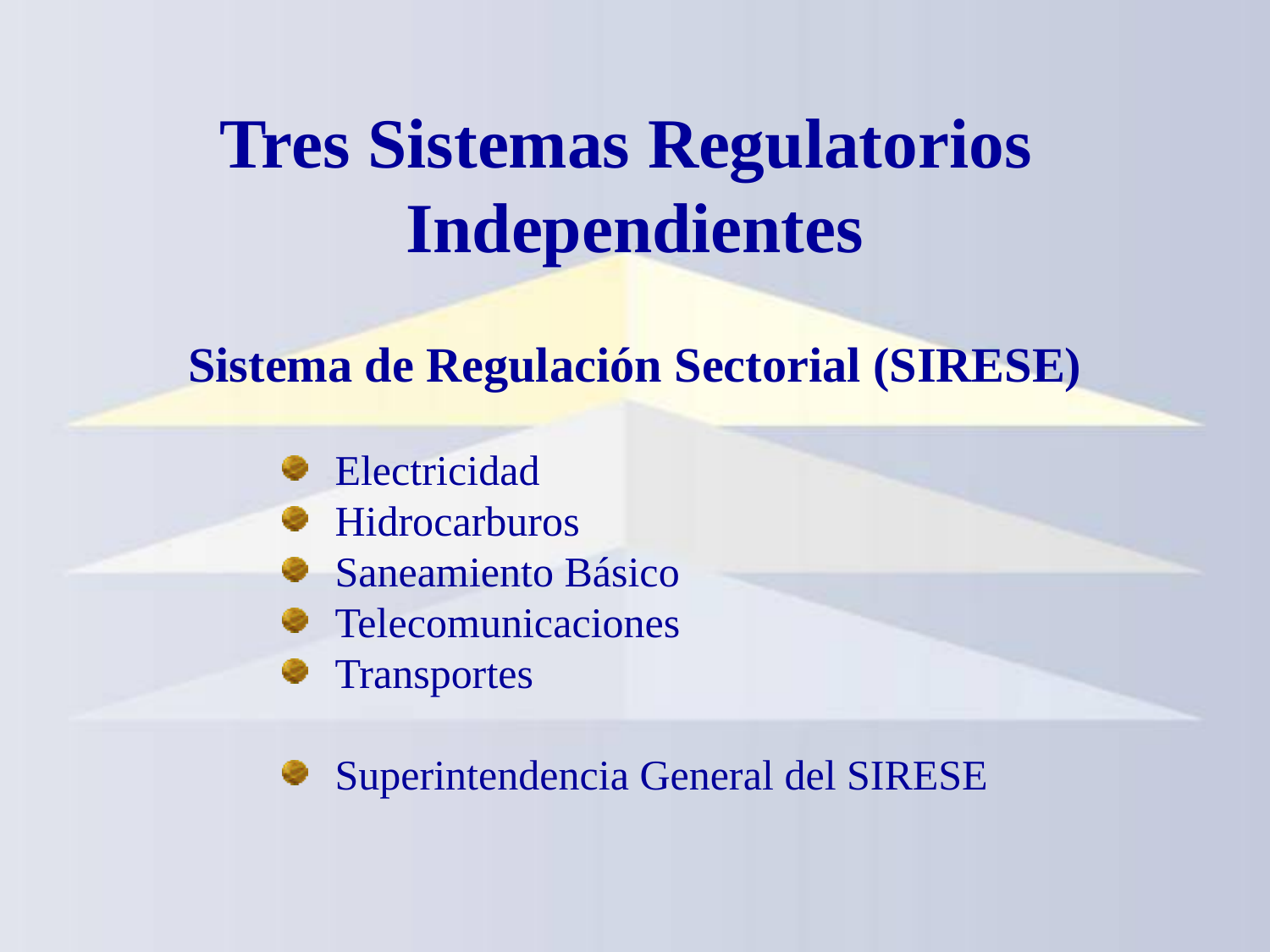

Tres Sistemas Regulatorios
Independientes
Sistema de Regulación Sectorial (SIRESE)

Electricidad
Hidrocarburos
Saneamiento Básico
Telecomunicaciones
Transportes

Superintendencia General del SIRESE